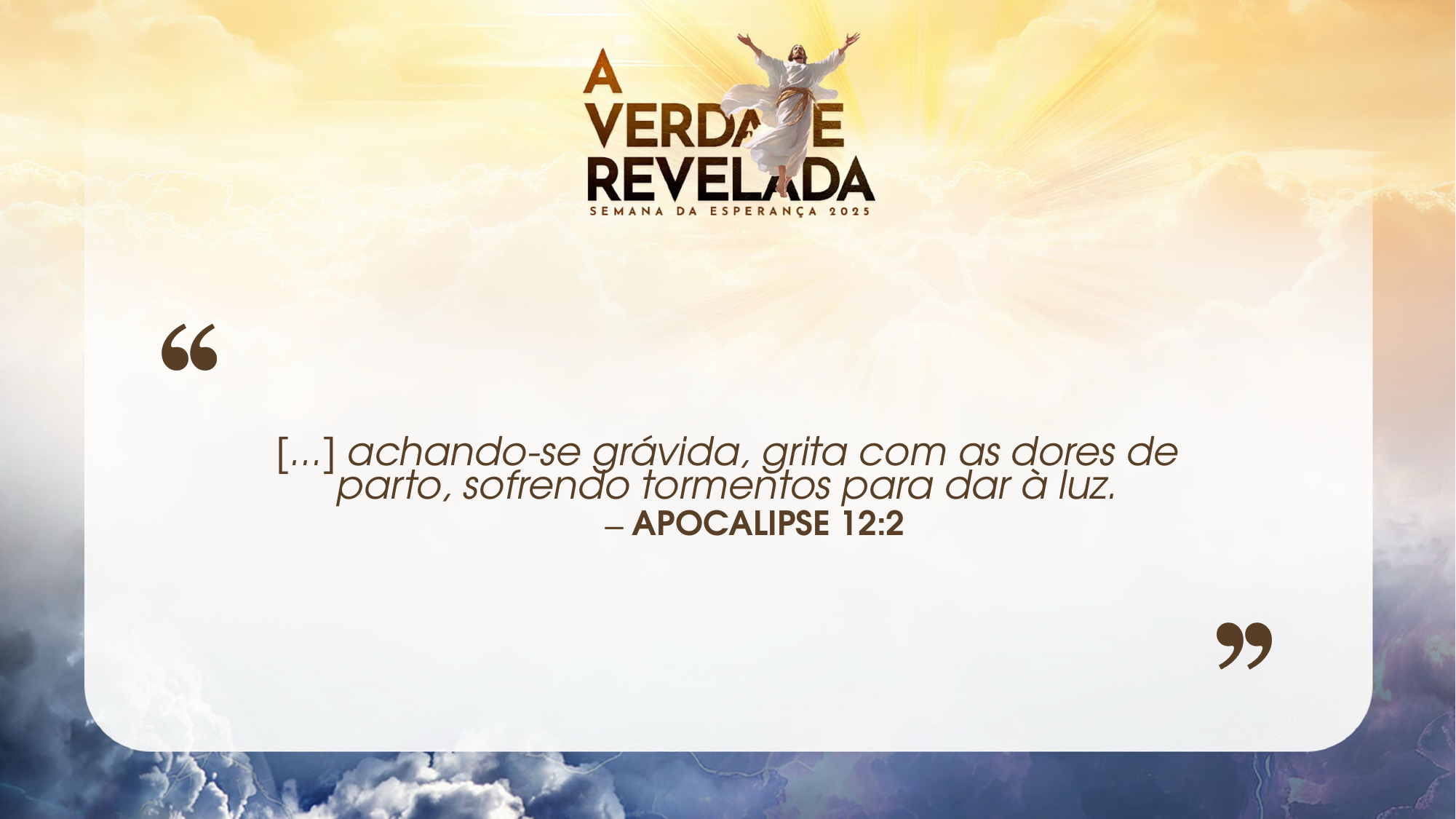

[...] achando-se grávida, grita com as dores de parto, sofrendo tormentos para dar à luz.
APOCALIPSE 12:2